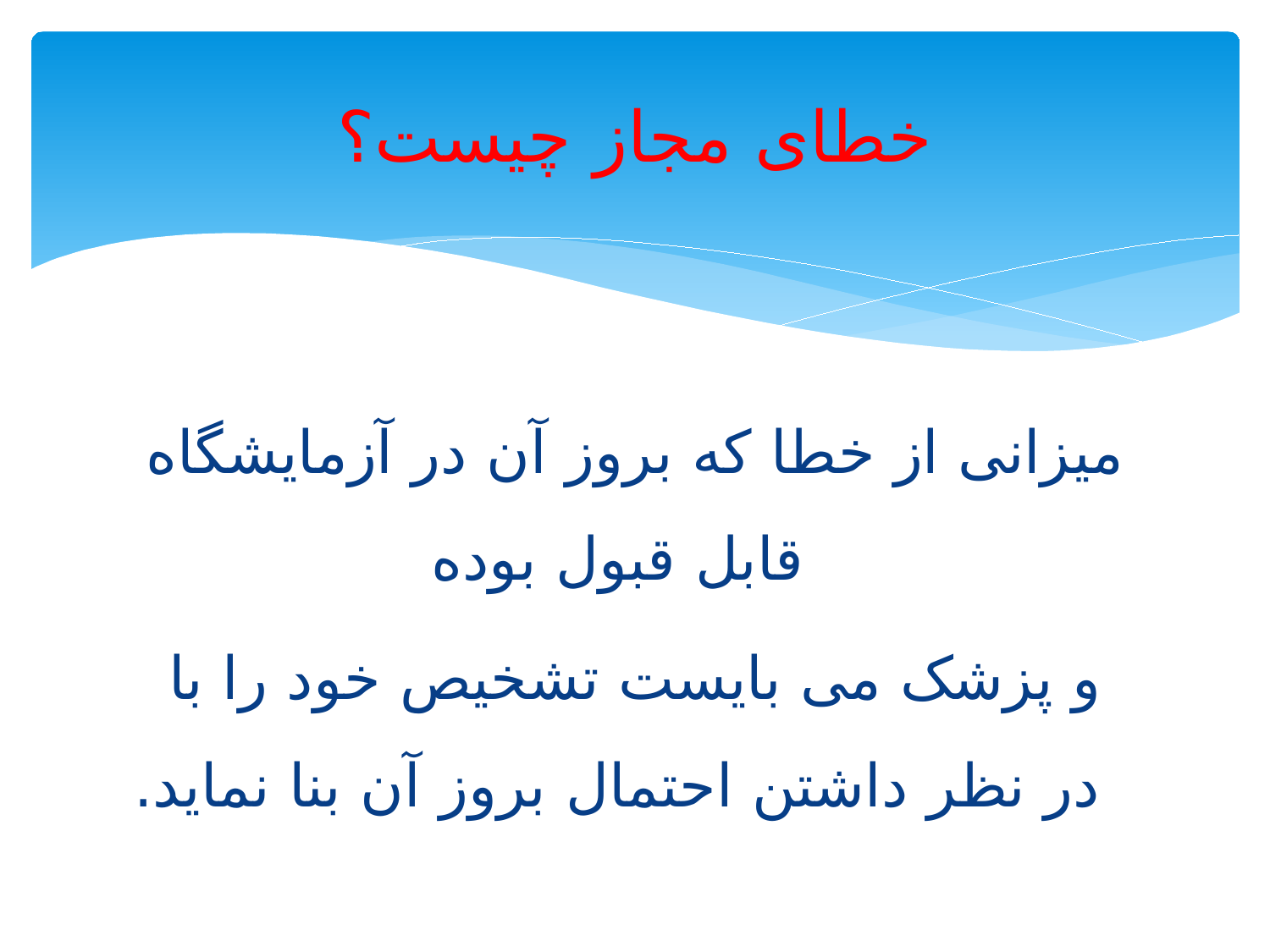

# خطای مجاز چيست؟
ميزانی از خطا که بروز آن در آزمايشگاه قابل قبول بوده
و پزشک می بايست تشخيص خود را با در نظر داشتن احتمال بروز آن بنا نمايد.